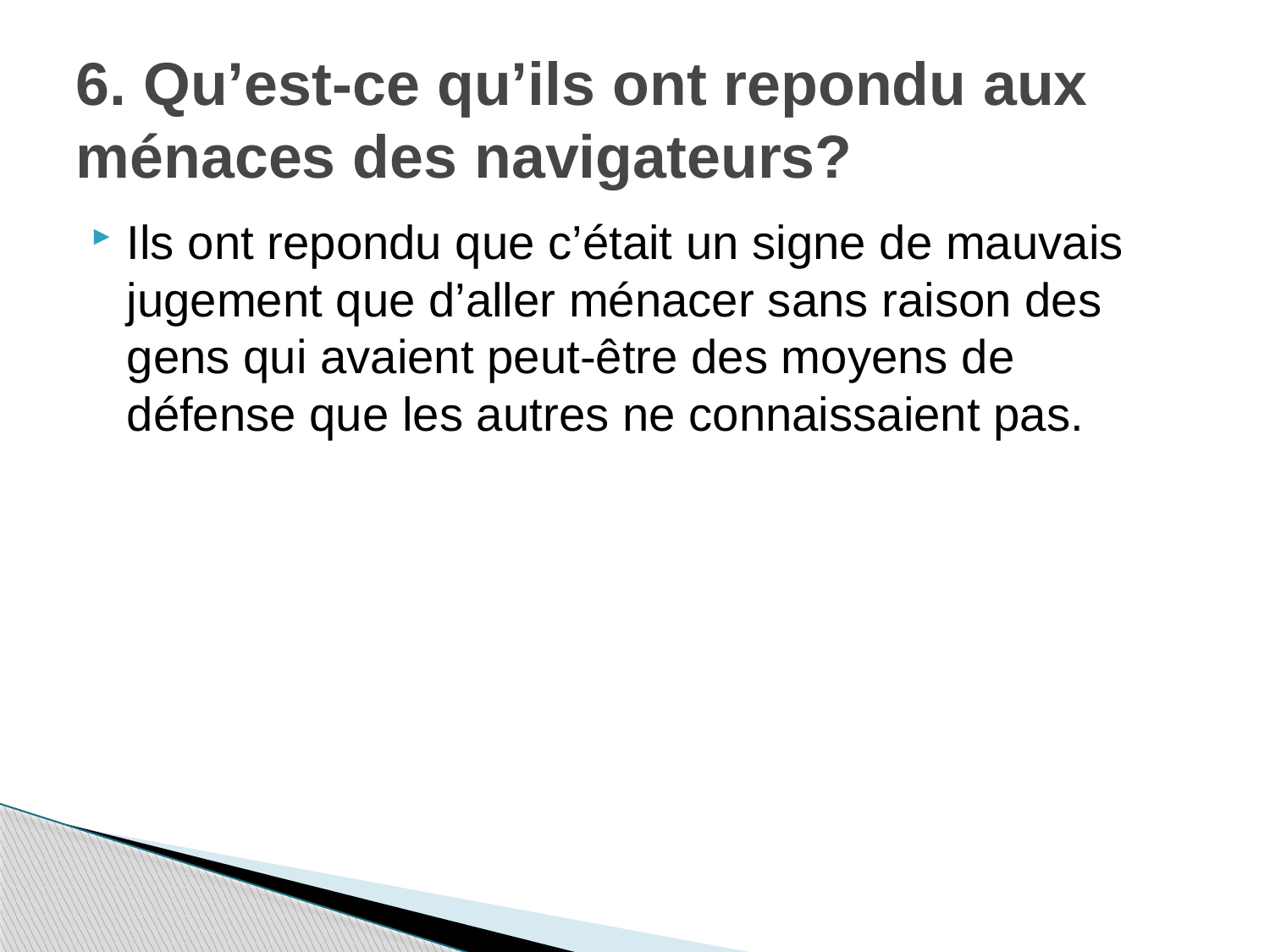

# 6. Qu’est-ce qu’ils ont repondu aux ménaces des navigateurs?
Ils ont repondu que c’était un signe de mauvais jugement que d’aller ménacer sans raison des gens qui avaient peut-être des moyens de défense que les autres ne connaissaient pas.